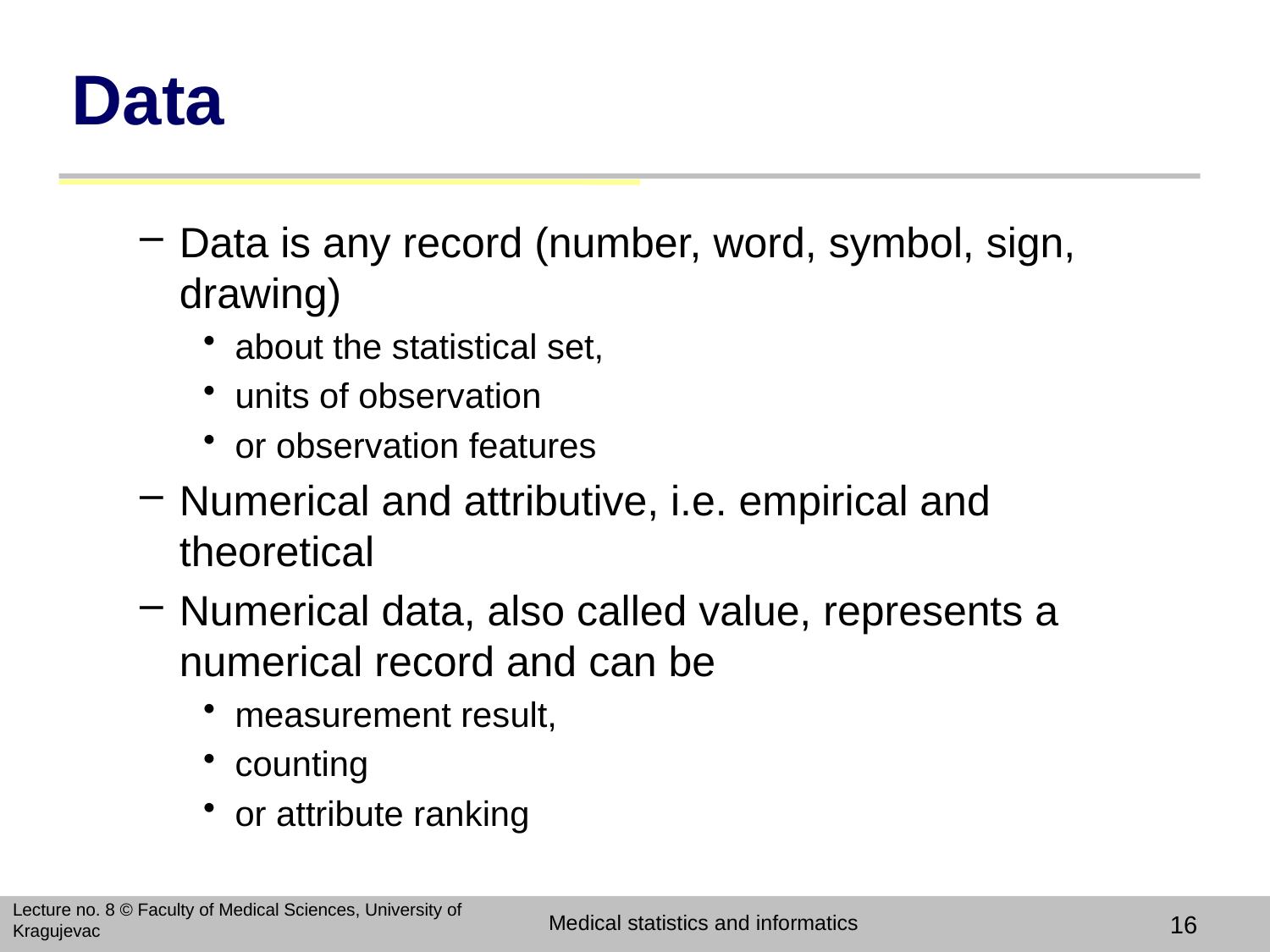

# Data
Data is any record (number, word, symbol, sign, drawing)
about the statistical set,
units of observation
or observation features
Numerical and attributive, i.e. empirical and theoretical
Numerical data, also called value, represents a numerical record and can be
measurement result,
counting
or attribute ranking
Lecture no. 8 © Faculty of Medical Sciences, University of Kragujevac
Medical statistics and informatics
16